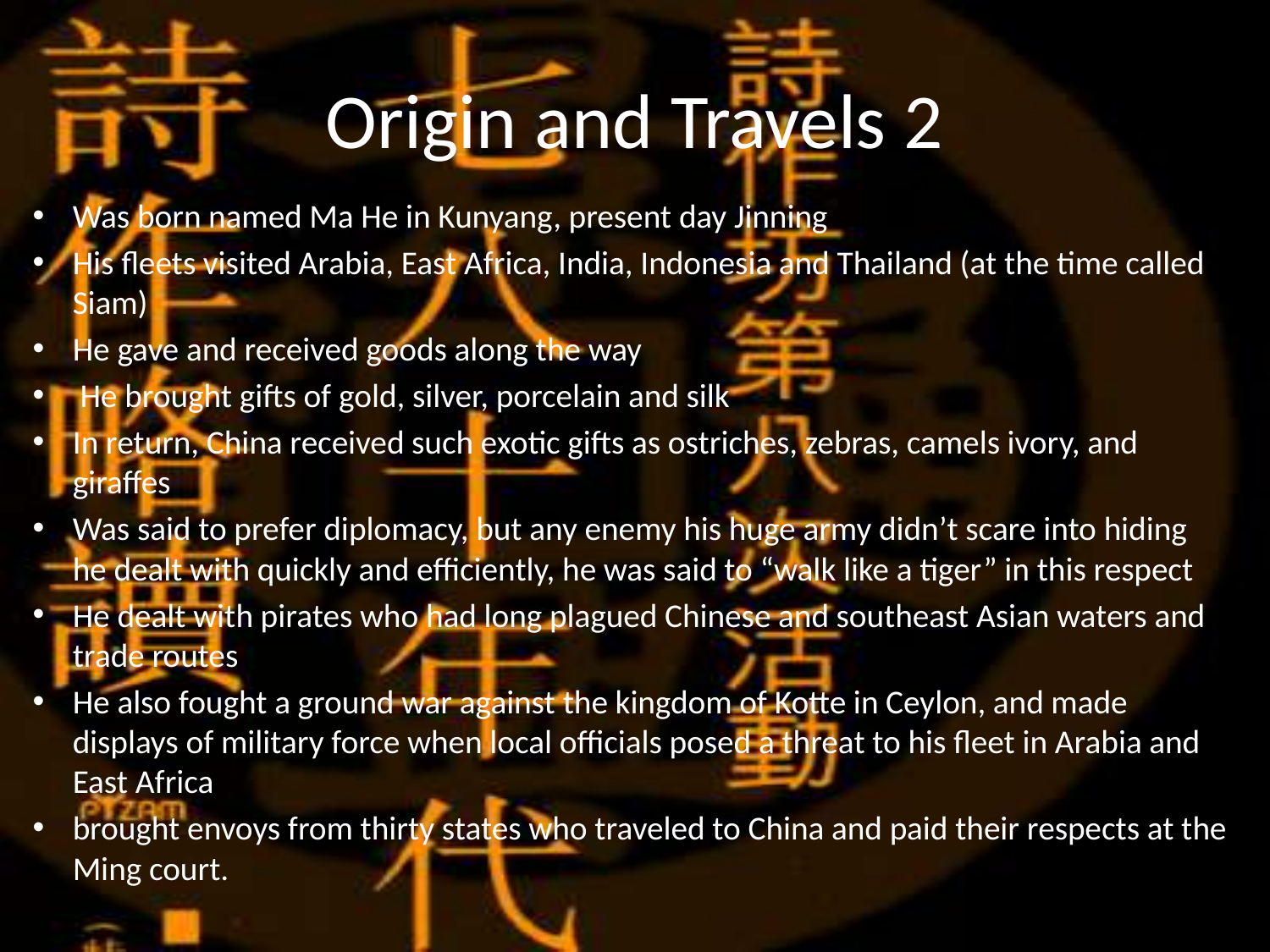

# Origin and Travels 2
Was born named Ma He in Kunyang, present day Jinning
His fleets visited Arabia, East Africa, India, Indonesia and Thailand (at the time called Siam)
He gave and received goods along the way
 He brought gifts of gold, silver, porcelain and silk
In return, China received such exotic gifts as ostriches, zebras, camels ivory, and giraffes
Was said to prefer diplomacy, but any enemy his huge army didn’t scare into hiding he dealt with quickly and efficiently, he was said to “walk like a tiger” in this respect
He dealt with pirates who had long plagued Chinese and southeast Asian waters and trade routes
He also fought a ground war against the kingdom of Kotte in Ceylon, and made displays of military force when local officials posed a threat to his fleet in Arabia and East Africa
brought envoys from thirty states who traveled to China and paid their respects at the Ming court.